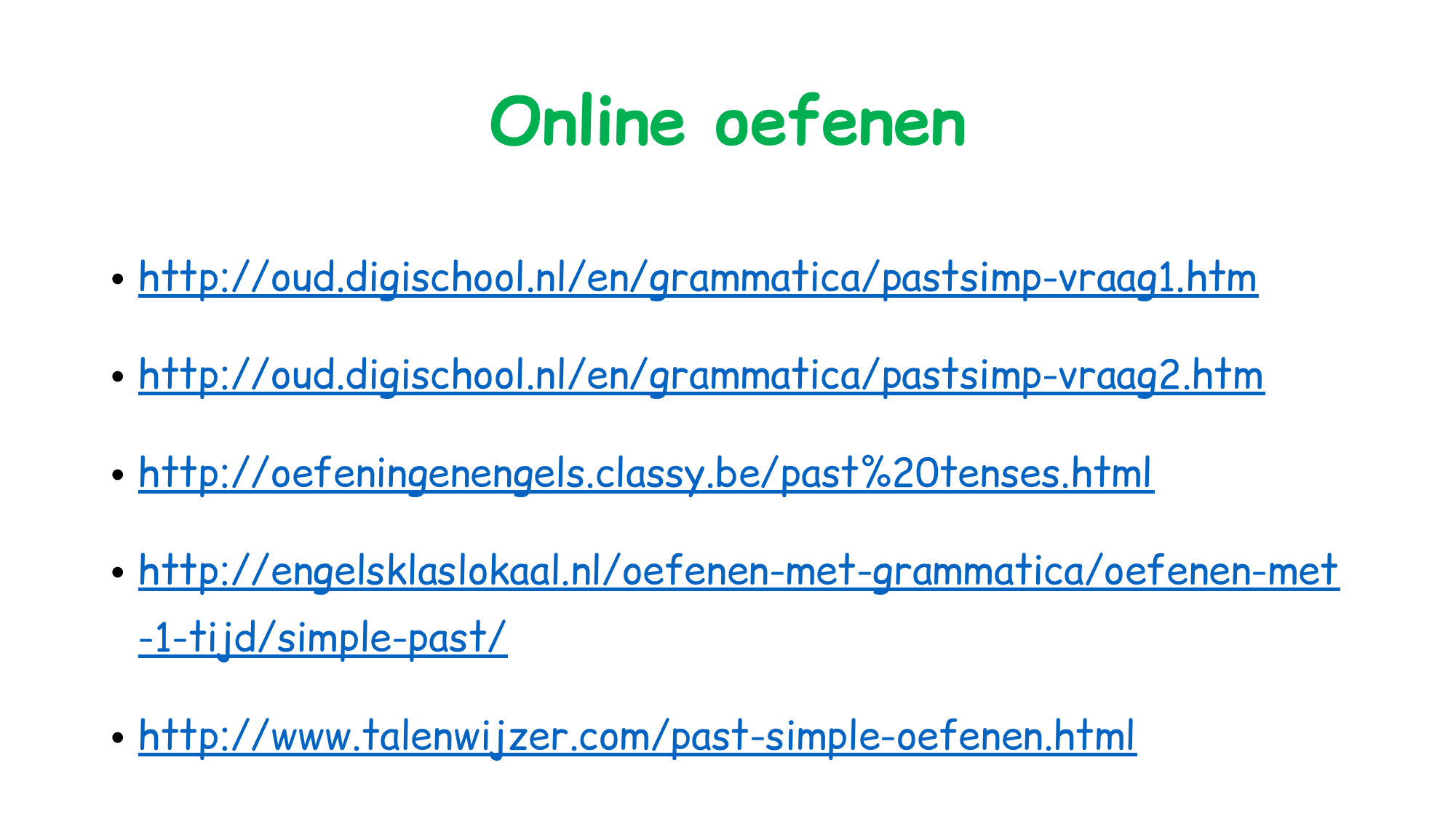

# Online oefenen
http://oud.digischool.nl/en/grammatica/pastsimp-vraag1.htm
http://oud.digischool.nl/en/grammatica/pastsimp-vraag2.htm
http://oefeningenengels.classy.be/past%20tenses.html
http://engelsklaslokaal.nl/oefenen-met-grammatica/oefenen-met-1-tijd/simple-past/
http://www.talenwijzer.com/past-simple-oefenen.html